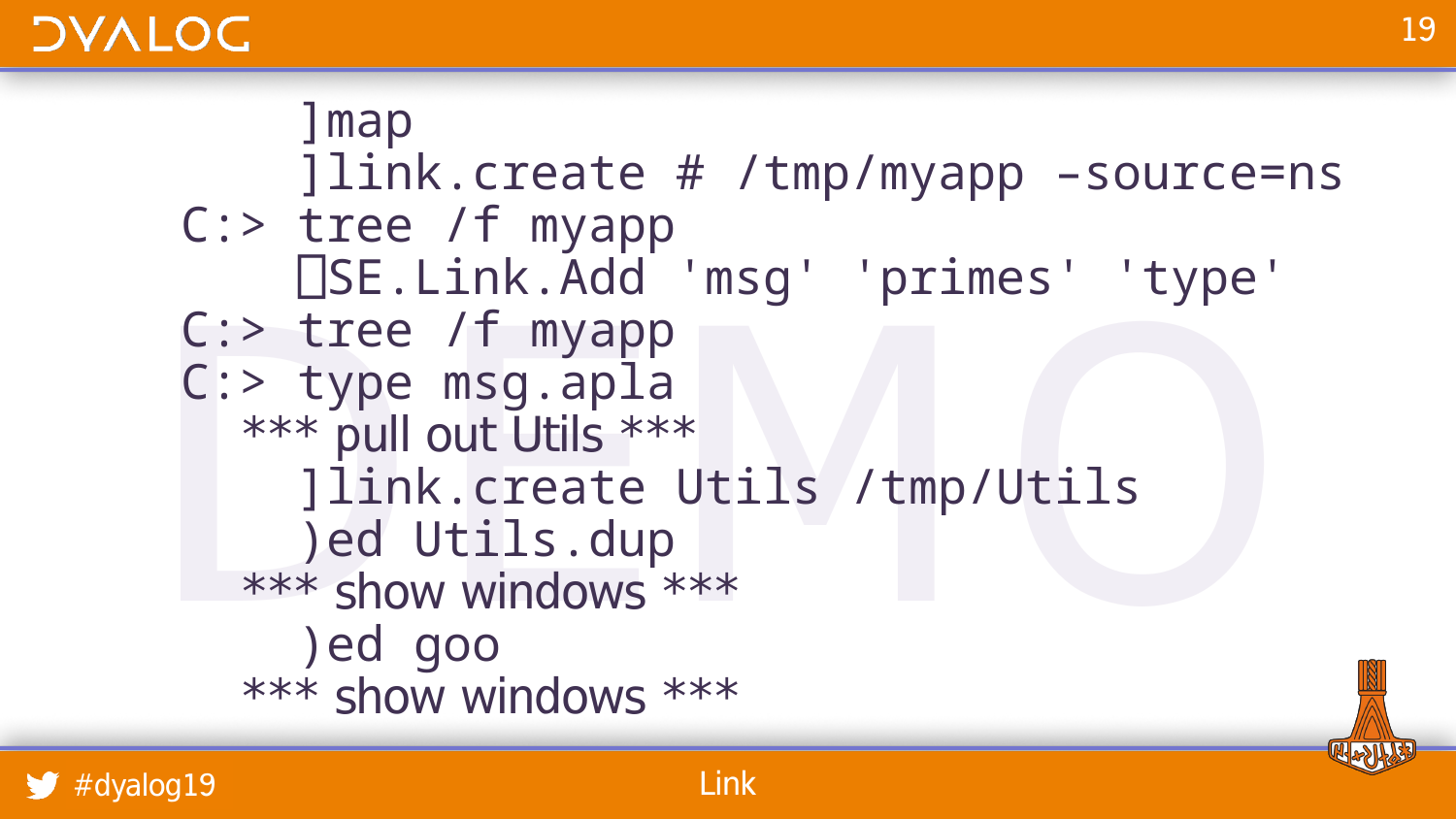

]map
    ]link.create # /tmp/myapp –source=ns
C:> tree /f myapp
    ⎕SE.Link.Add 'msg' 'primes' 'type'
C:> tree /f myapp
C:> type msg.apla
    *** pull out Utils ***
    ]link.create Utils /tmp/Utils
    )ed Utils.dup
    *** show windows ***
    )ed goo
    *** show windows ***
DEMO